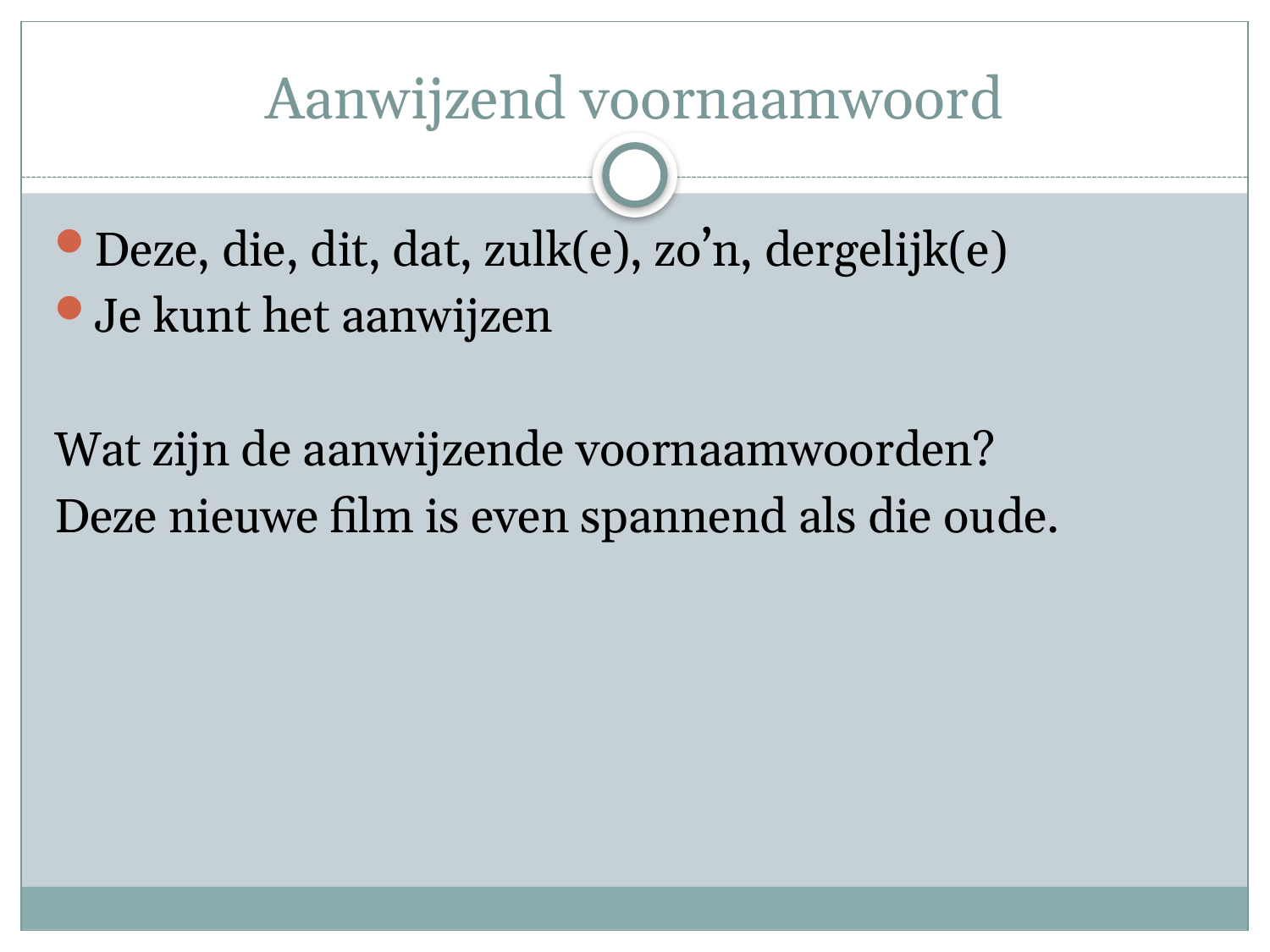

# Aanwijzend voornaamwoord
Deze, die, dit, dat, zulk(e), zo’n, dergelijk(e)
Je kunt het aanwijzen

Wat zijn de aanwijzende voornaamwoorden?
Deze nieuwe film is even spannend als die oude.